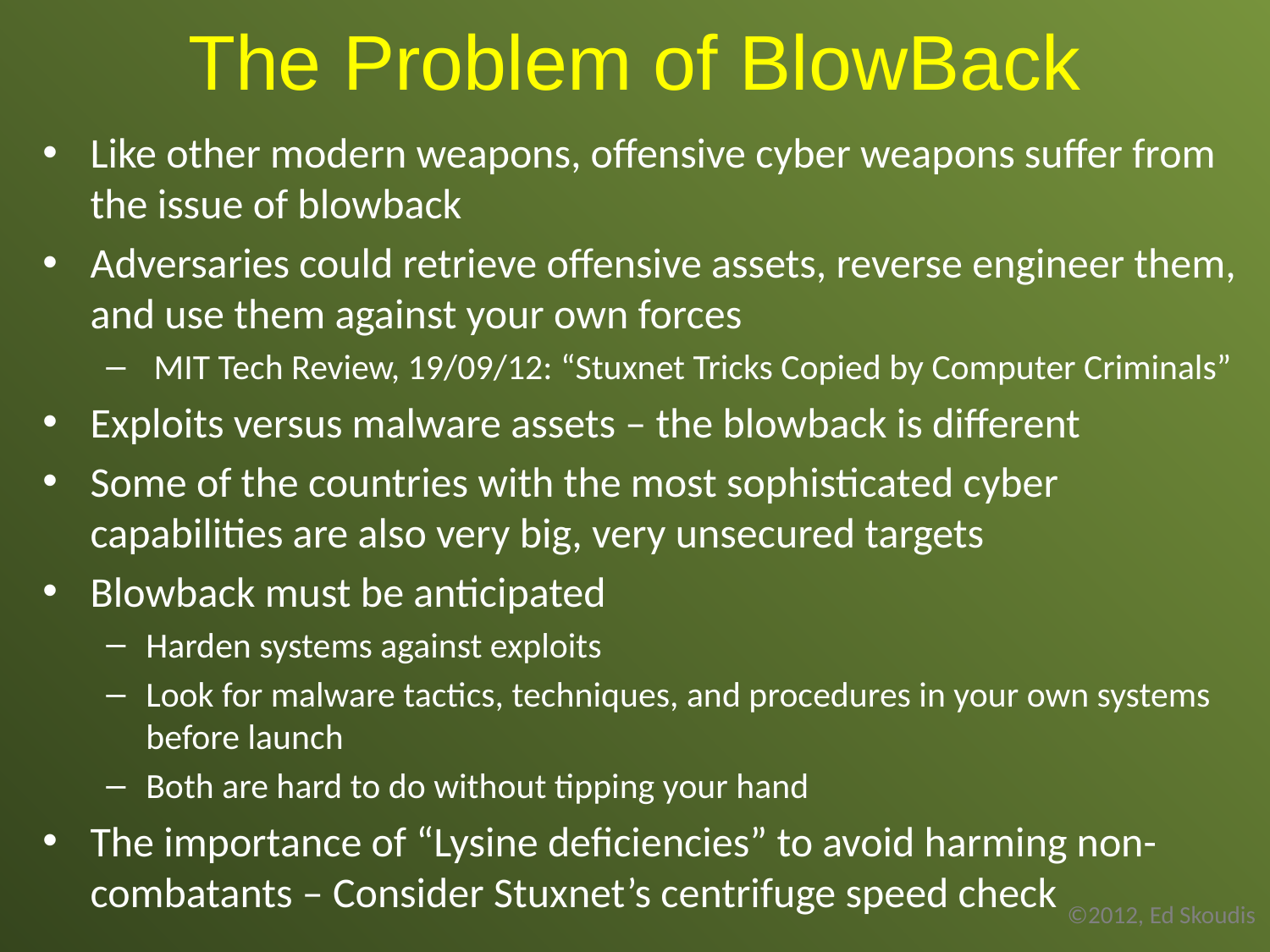

# The Problem of BlowBack
Like other modern weapons, offensive cyber weapons suffer from the issue of blowback
Adversaries could retrieve offensive assets, reverse engineer them, and use them against your own forces
MIT Tech Review, 19/09/12: “Stuxnet Tricks Copied by Computer Criminals”
Exploits versus malware assets – the blowback is different
Some of the countries with the most sophisticated cyber capabilities are also very big, very unsecured targets
Blowback must be anticipated
Harden systems against exploits
Look for malware tactics, techniques, and procedures in your own systems before launch
Both are hard to do without tipping your hand
The importance of “Lysine deficiencies” to avoid harming non-combatants – Consider Stuxnet’s centrifuge speed check